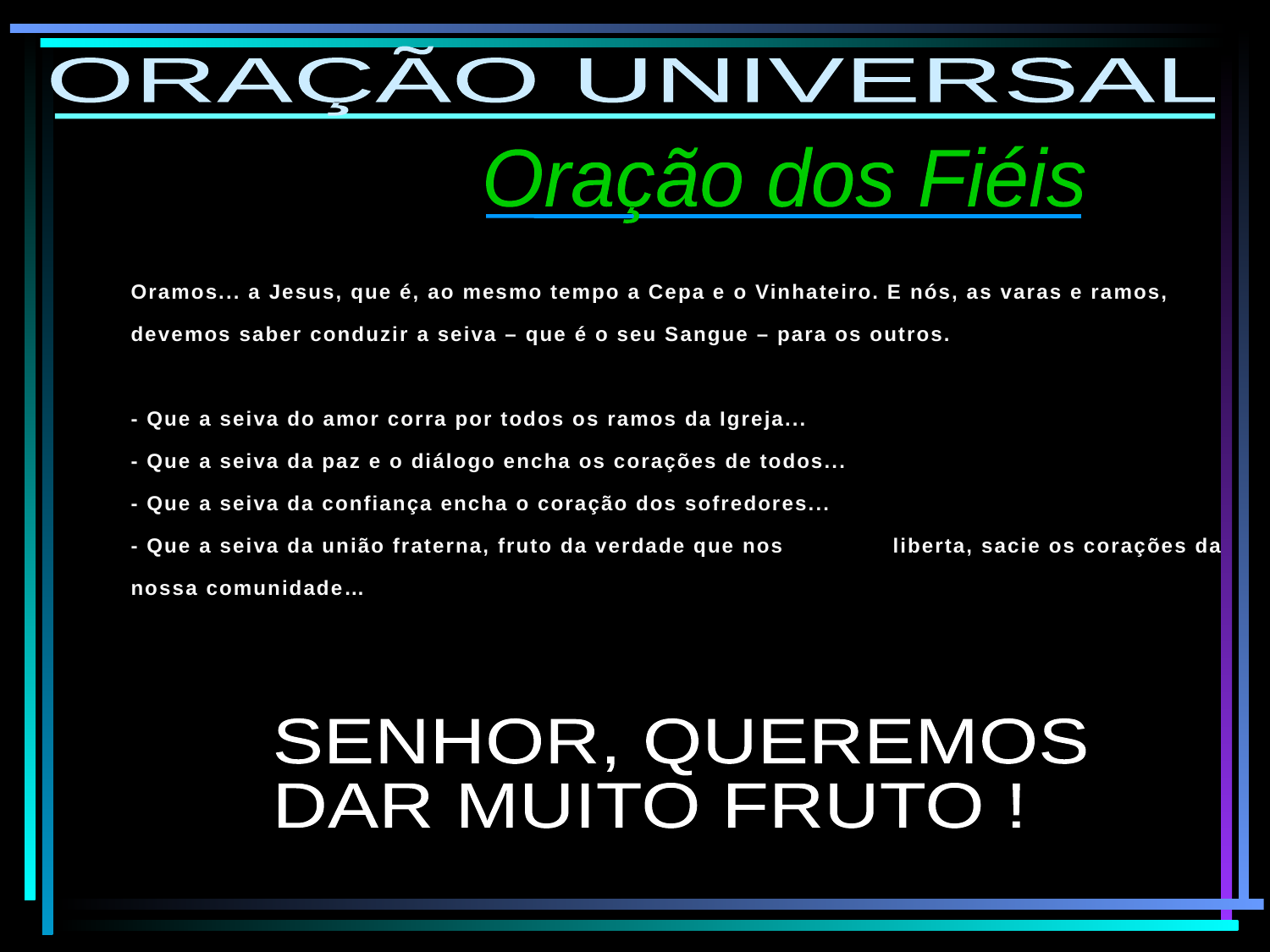

ORAÇÃO UNIVERSAL

Oração dos Fiéis

Oramos... a Jesus, que é, ao mesmo tempo a Cepa e o Vinhateiro. E nós, as varas e ramos, devemos saber conduzir a seiva – que é o seu Sangue – para os outros.

- Que a seiva do amor corra por todos os ramos da Igreja...
- Que a seiva da paz e o diálogo encha os corações de todos...
- Que a seiva da confiança encha o coração dos sofredores...
- Que a seiva da união fraterna, fruto da verdade que nos 	liberta, sacie os corações da nossa comunidade…
SENHOR, QUEREMOS
DAR MUITO FRUTO !